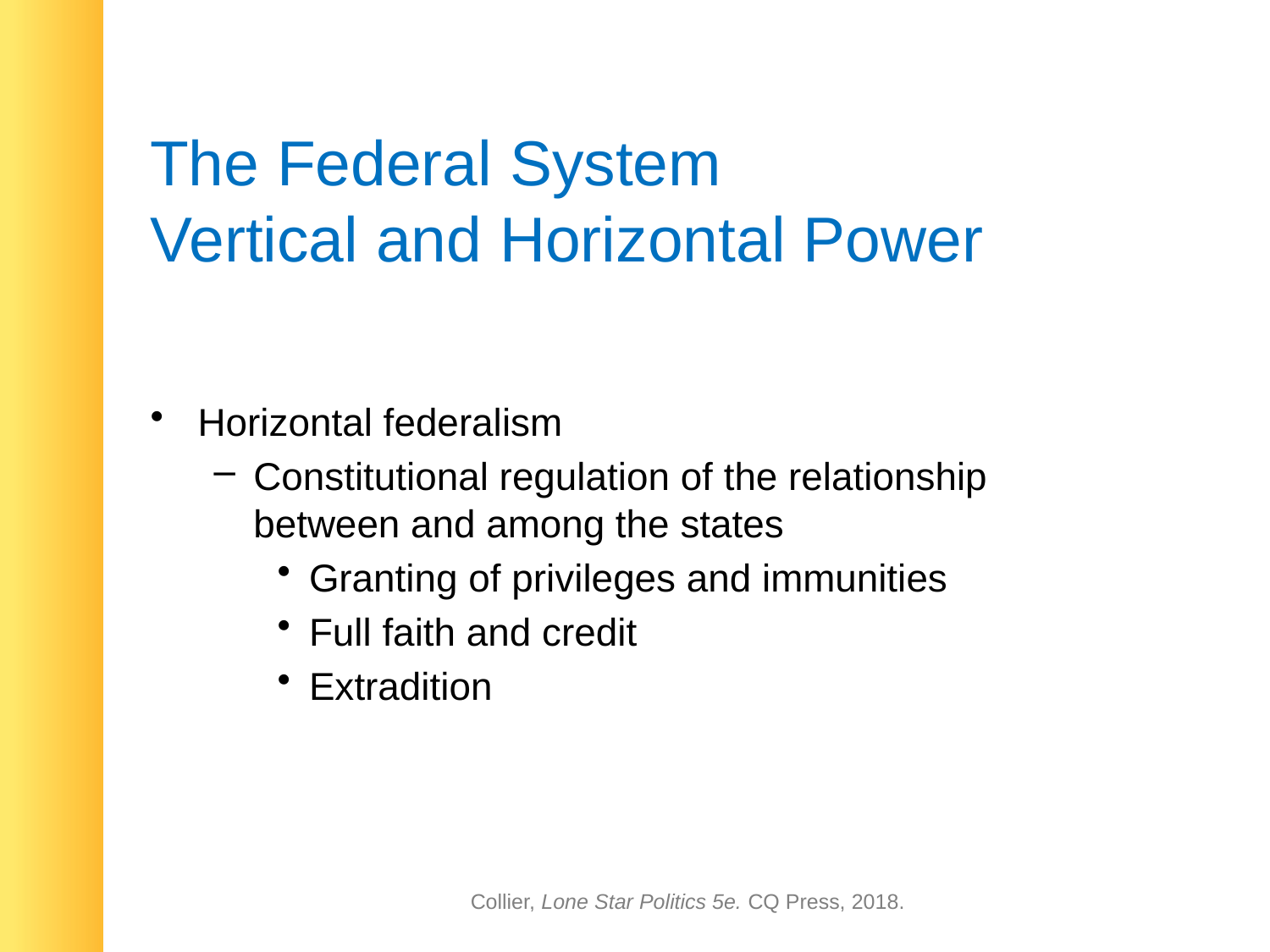

# The Federal System Vertical and Horizontal Power
Horizontal federalism
Constitutional regulation of the relationship between and among the states
Granting of privileges and immunities
Full faith and credit
Extradition
Collier, Lone Star Politics 5e. CQ Press, 2018.